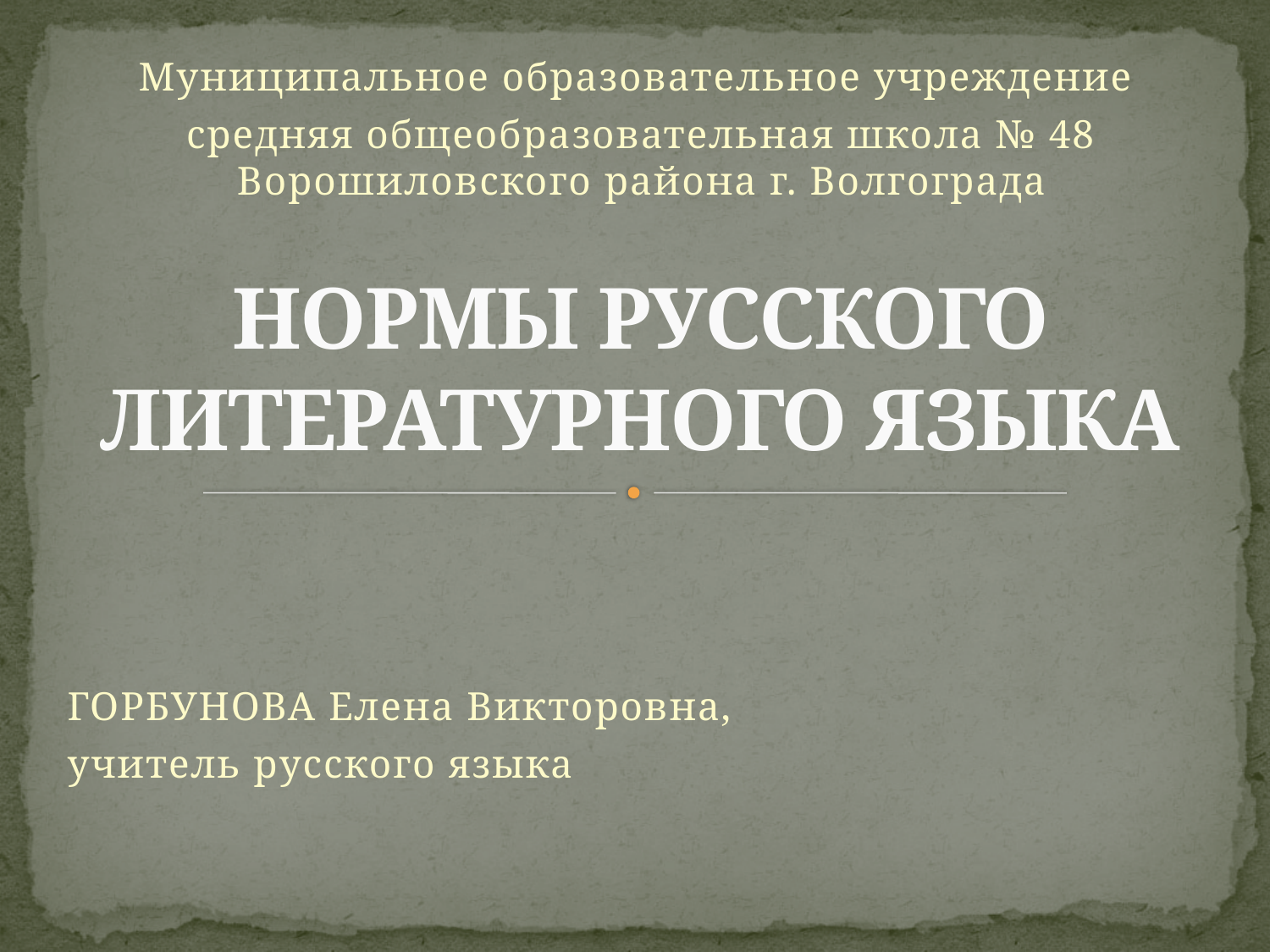

Муниципальное образовательное учреждение
средняя общеобразовательная школа № 48 Ворошиловского района г. Волгограда
# НОРМЫ РУССКОГО ЛИТЕРАТУРНОГО ЯЗЫКА
ГОРБУНОВА Елена Викторовна,
учитель русского языка